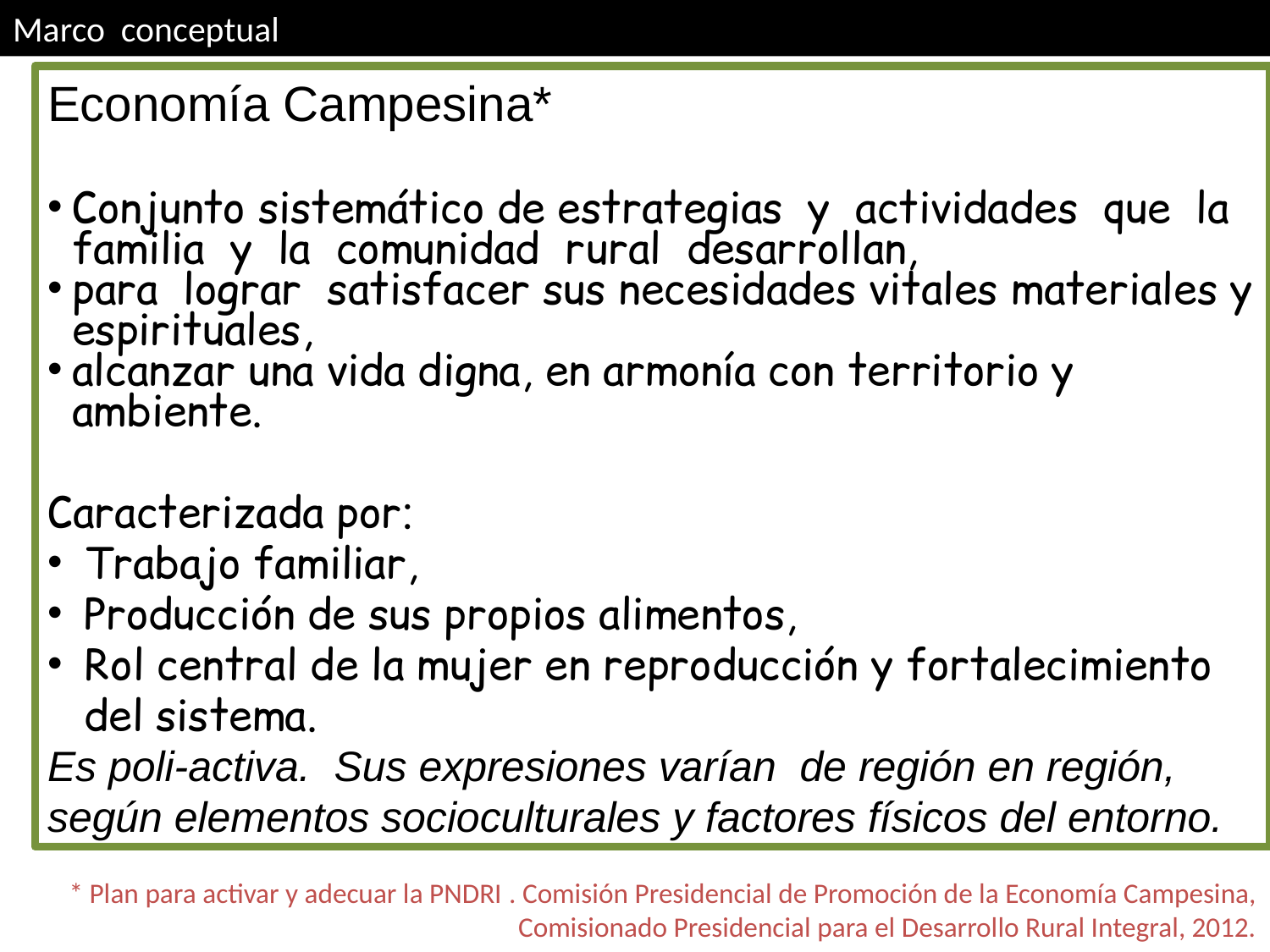

Marco  conceptual
Economía Campesina*

Conjunto sistemático de estrategias  y  actividades  que  la  familia  y  la  comunidad  rural  desarrollan,
para  lograr  satisfacer sus necesidades vitales materiales y espirituales,
alcanzar una vida digna, en armonía con territorio y ambiente.

Caracterizada por:
Trabajo familiar,
Producción de sus propios alimentos,
Rol central de la mujer en reproducción y fortalecimiento del sistema.
Es poli-activa.  Sus expresiones varían  de región en región, según elementos socioculturales y factores físicos del entorno.
* Plan para activar y adecuar la PNDRI . Comisión Presidencial de Promoción de la Economía Campesina, Comisionado Presidencial para el Desarrollo Rural Integral, 2012.